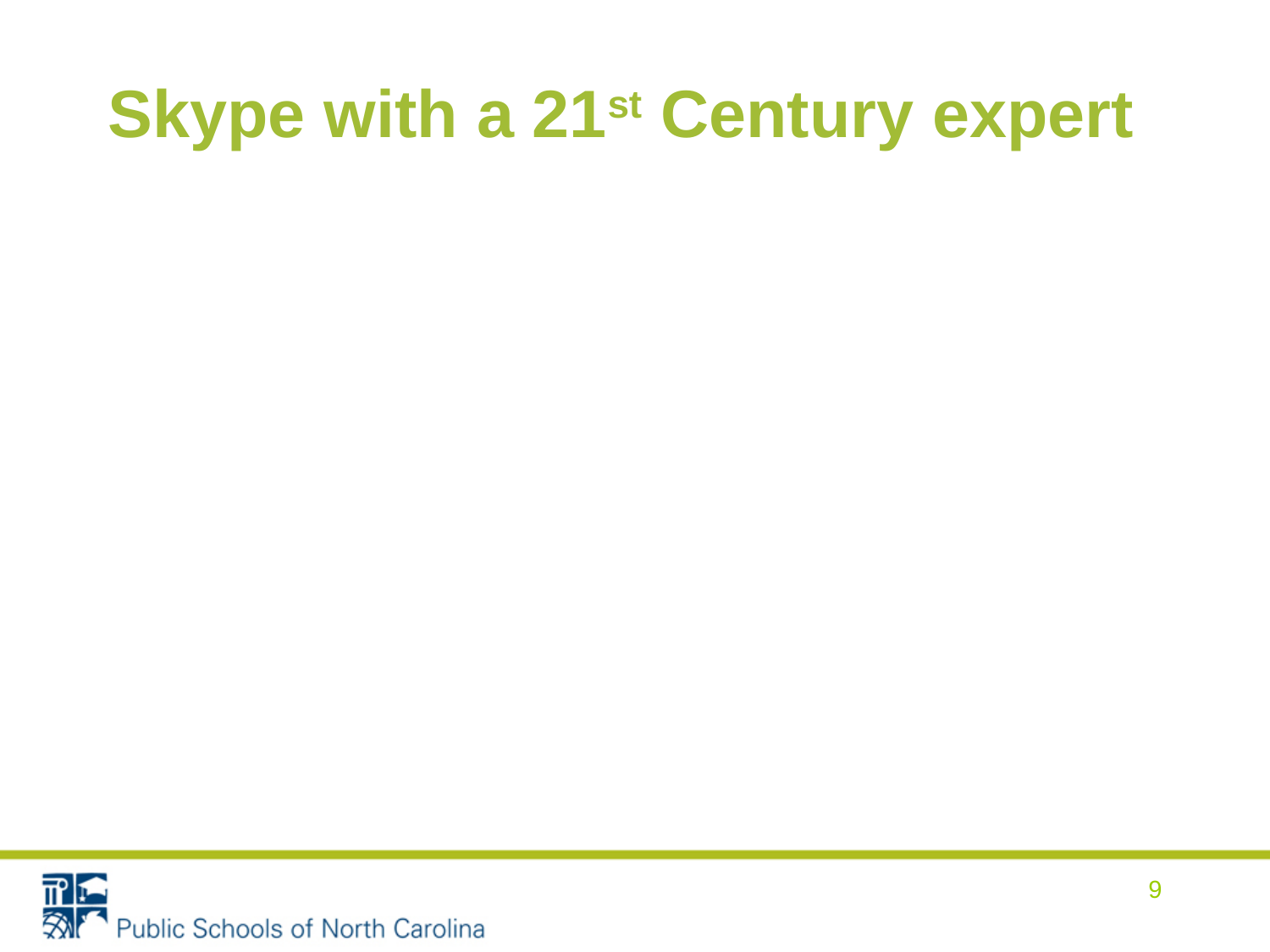

# Skype with a 21st Century expert

9